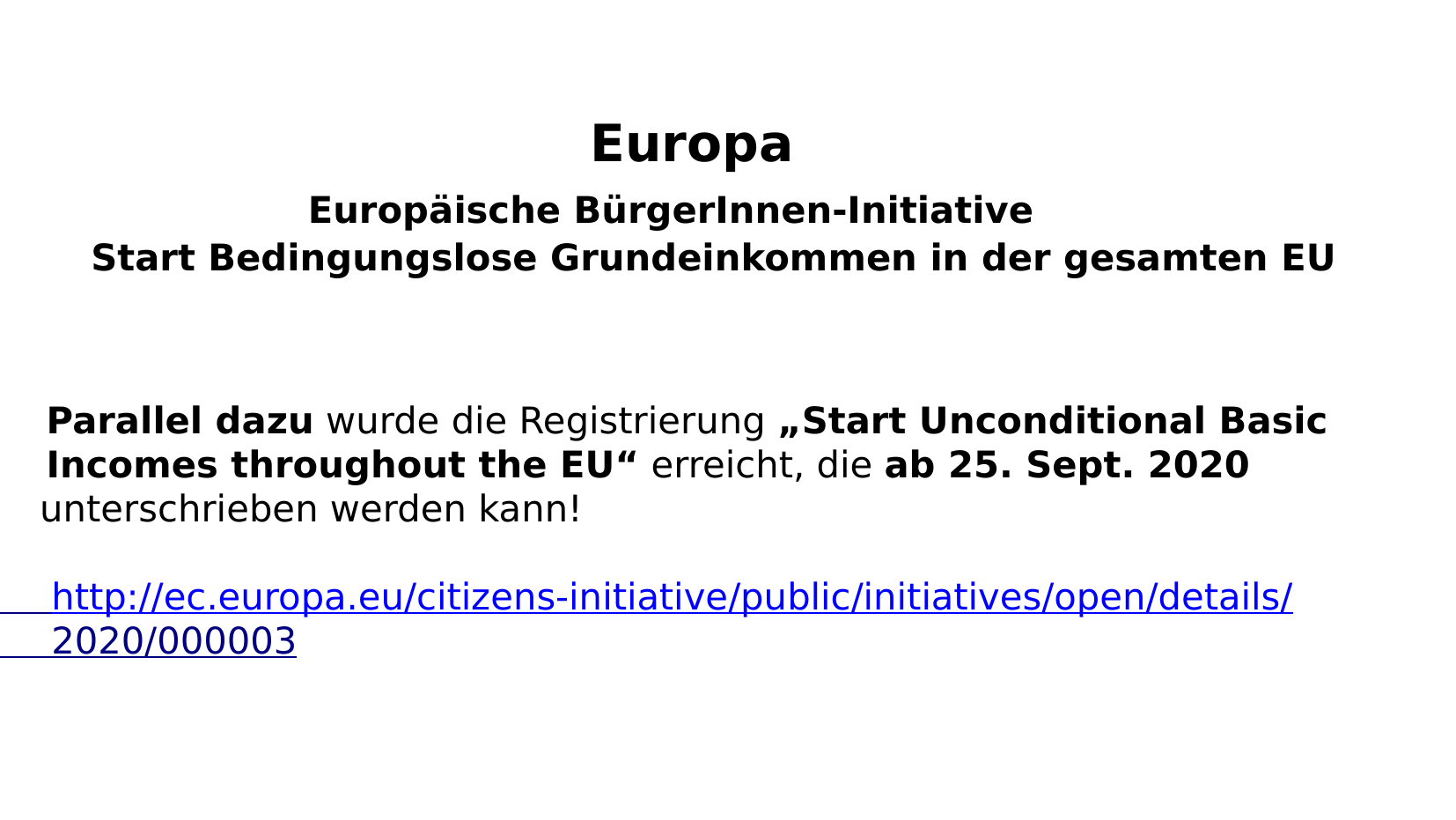

Europa
                 Europäische BürgerInnen-Initiative
Start Bedingungslose Grundeinkommen in der gesamten EU

      Parallel dazu wurde die Registrierung „Start Unconditional Basic
      Incomes throughout the EU“ erreicht, die ab 25. Sept. 2020
      unterschrieben werden kann!

       http://ec.europa.eu/citizens-initiative/public/initiatives/open/details/
       2020/000003